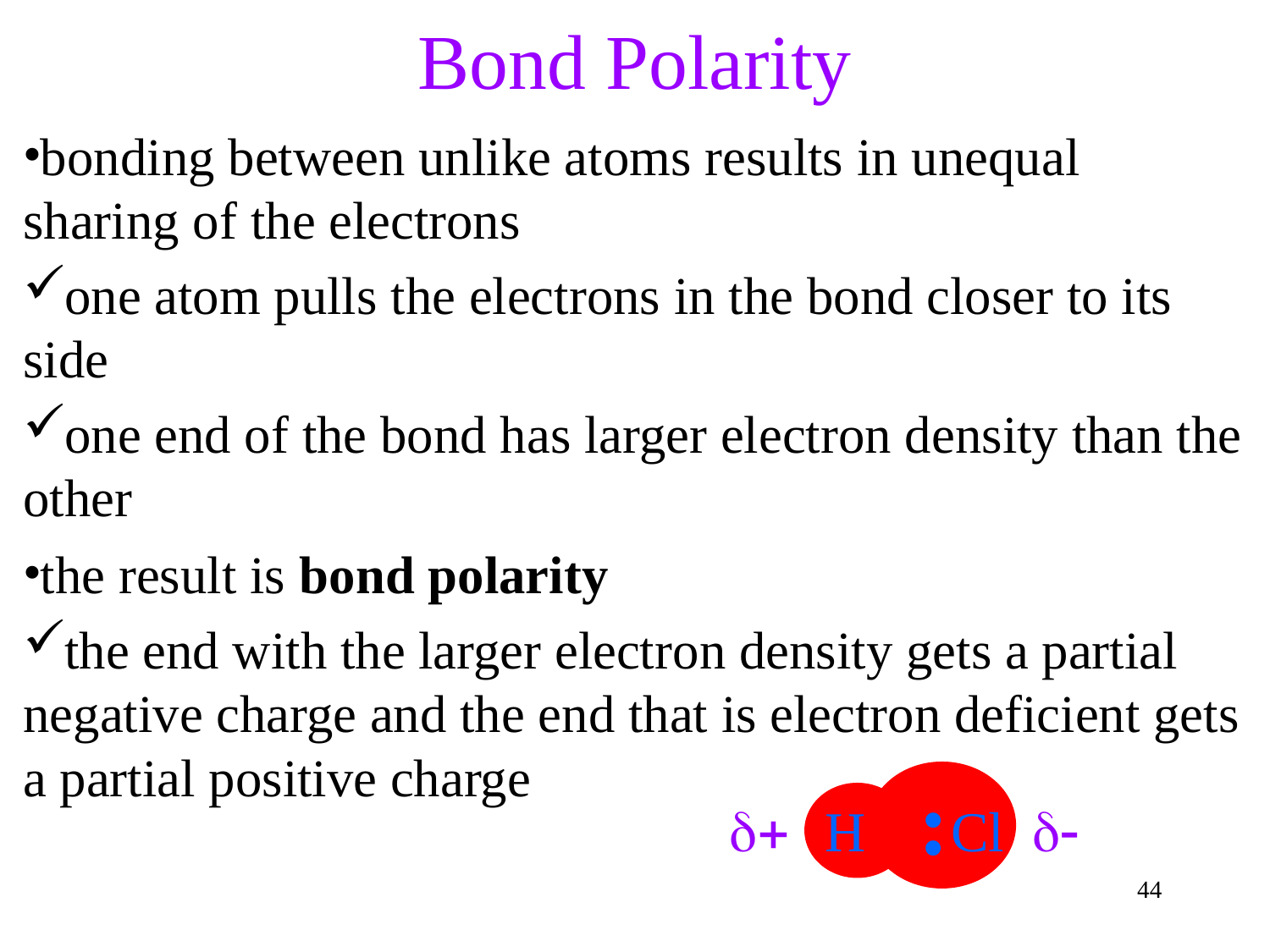

Bond Polarity
bonding between unlike atoms results in unequal sharing of the electrons
one atom pulls the electrons in the bond closer to its side
one end of the bond has larger electron density than the other
the result is bond polarity
the end with the larger electron density gets a partial negative charge and the end that is electron deficient gets a partial positive charge

•
•

δ+
H      Cl
δ−
44